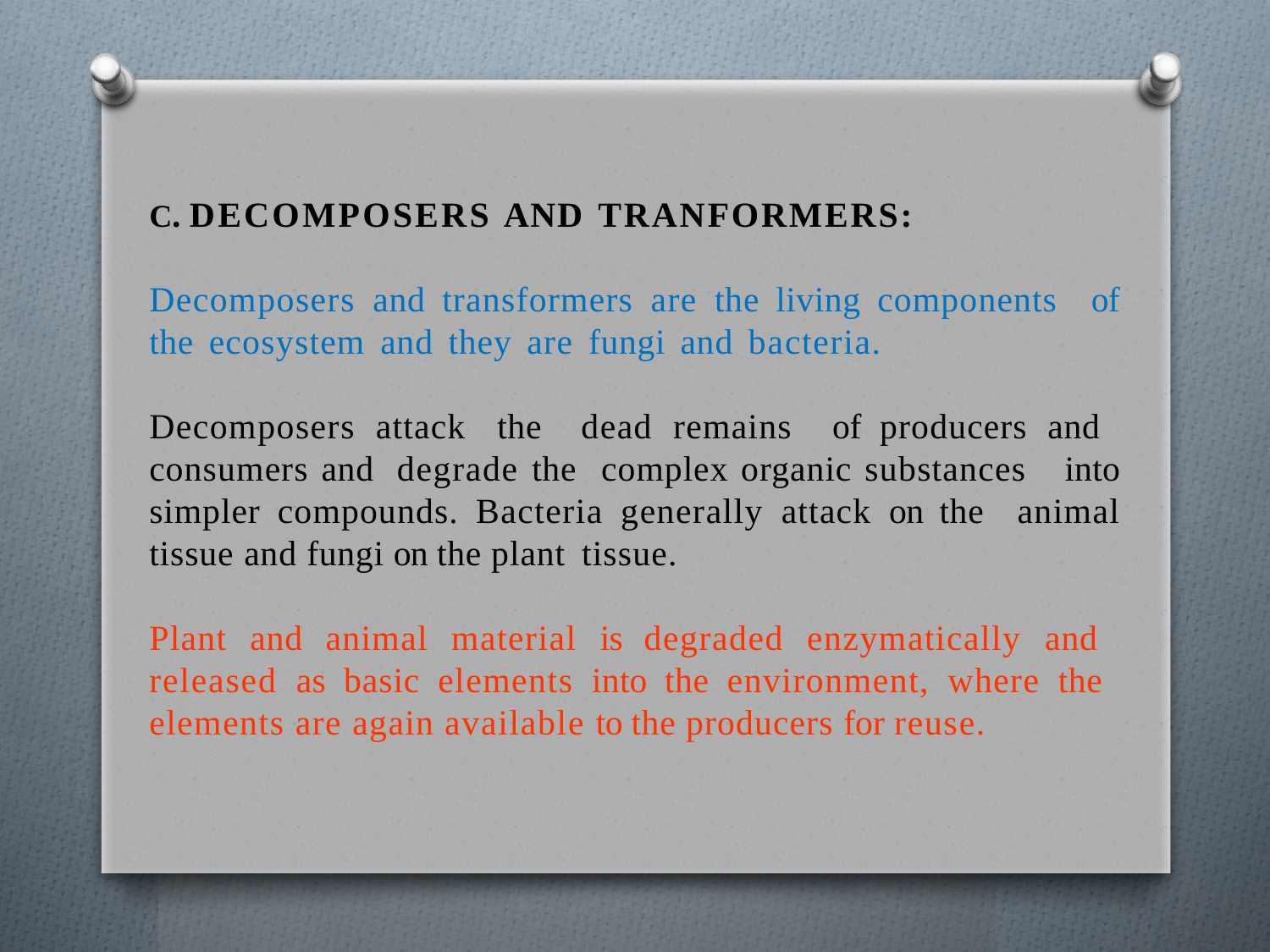

C. DECOMPOSERS AND TRANFORMERS:
Decomposers and transformers are the living components  of the ecosystem and they are fungi and bacteria.
Decomposers attack the  dead remains  of producers and  consumers and degrade the  complex organic substances   into simpler compounds. Bacteria generally attack on the  animal tissue and fungi on the plant tissue.
Plant and animal material is degraded enzymatically and  released as basic elements into the environment, where the  elements are again available to the producers for reuse.